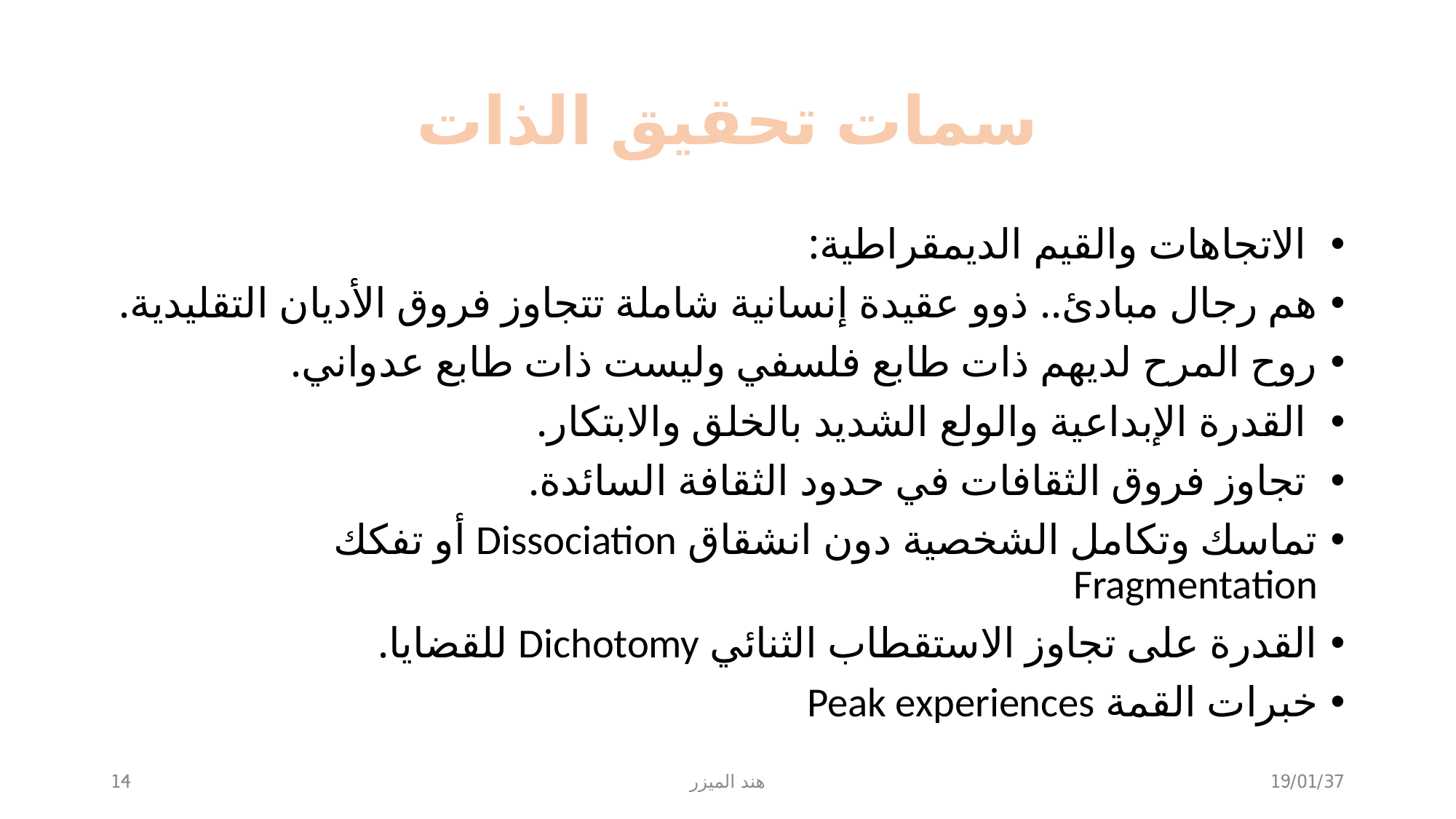

# سمات تحقيق الذات
 الاتجاهات والقيم الديمقراطية:
هم رجال مبادئ.. ذوو عقيدة إنسانية شاملة تتجاوز فروق الأديان التقليدية.
روح المرح لديهم ذات طابع فلسفي وليست ذات طابع عدواني.
 القدرة الإبداعية والولع الشديد بالخلق والابتكار.
 تجاوز فروق الثقافات في حدود الثقافة السائدة.
تماسك وتكامل الشخصية دون انشقاق Dissociation أو تفكك Fragmentation
القدرة على تجاوز الاستقطاب الثنائي Dichotomy للقضايا.
خبرات القمة Peak experiences

14
هند الميزر
19/01/37